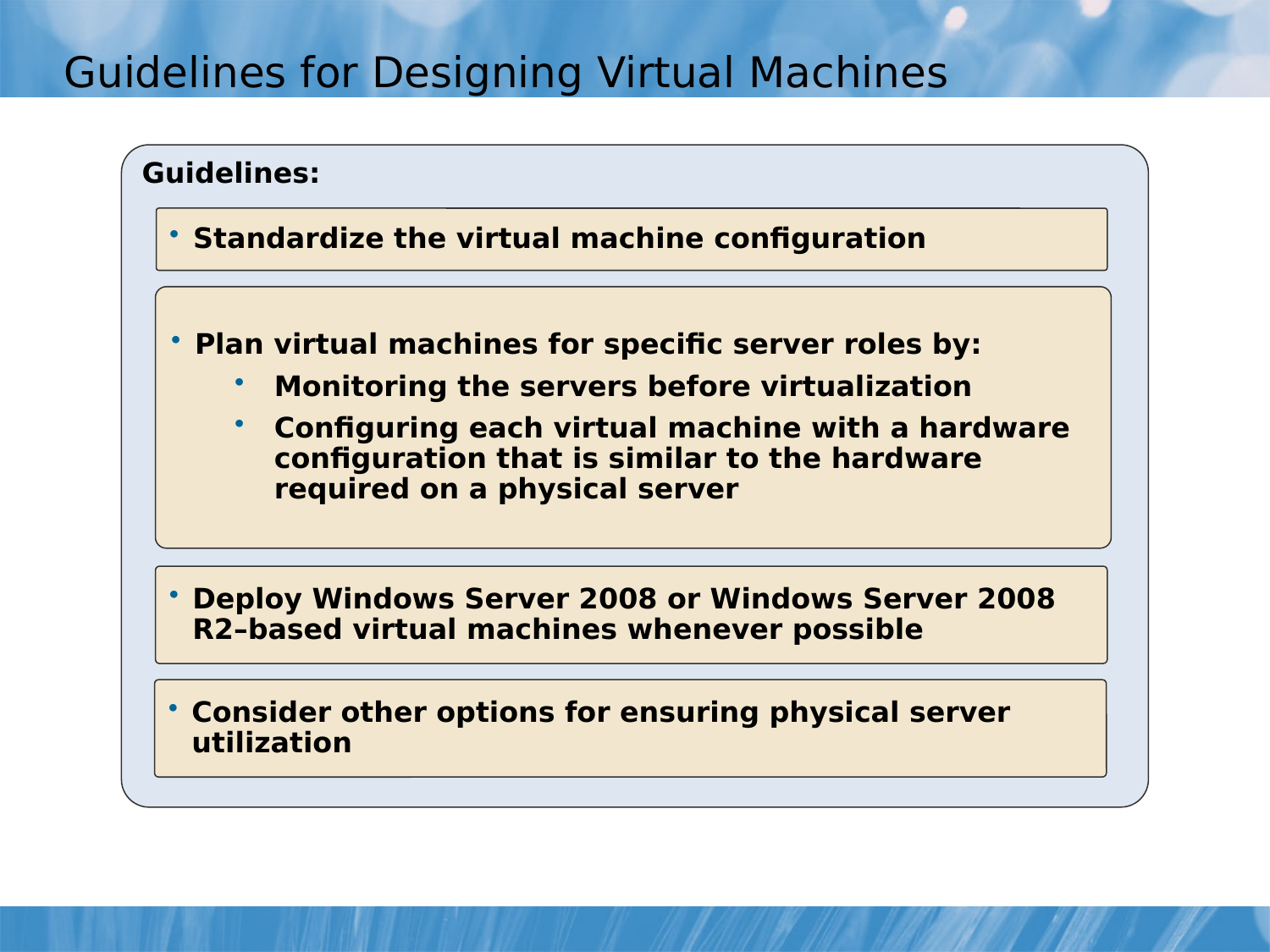

# Guidelines for Designing Virtual Machines
Guidelines:

Standardize the virtual machine configuration
Plan virtual machines for specific server roles by:
Monitoring the servers before virtualization
Configuring each virtual machine with a hardware configuration that is similar to the hardware required on a physical server
Deploy Windows Server 2008 or Windows Server 2008 R2–based virtual machines whenever possible
Consider other options for ensuring physical server utilization